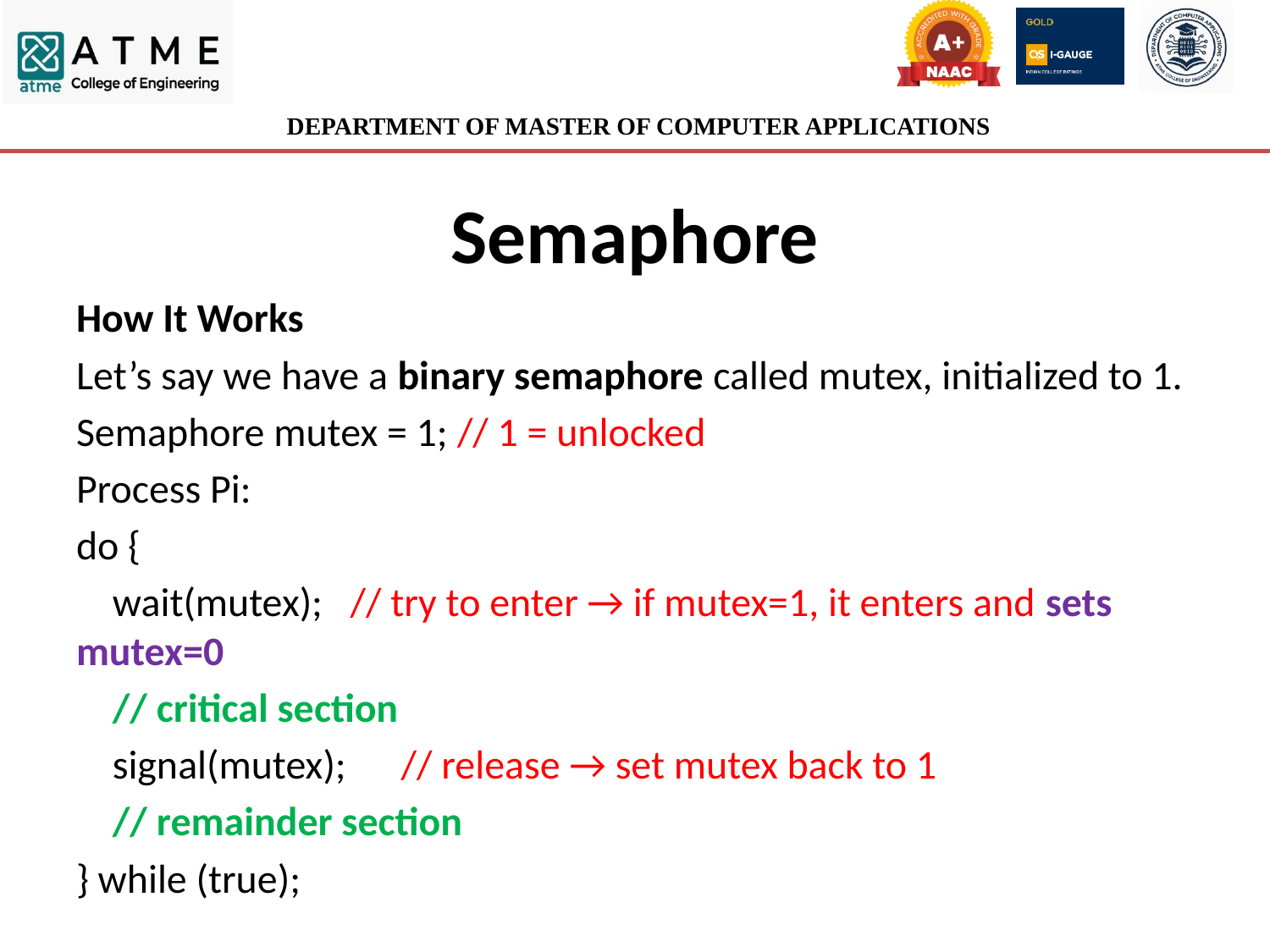

# Semaphore
How It Works
Let’s say we have a binary semaphore called mutex, initialized to 1.
Semaphore mutex = 1; // 1 = unlocked
Process Pi:
do {
    wait(mutex);   // try to enter → if mutex=1, it enters and sets mutex=0
    // critical section
    signal(mutex);      // release → set mutex back to 1
    // remainder section
} while (true);